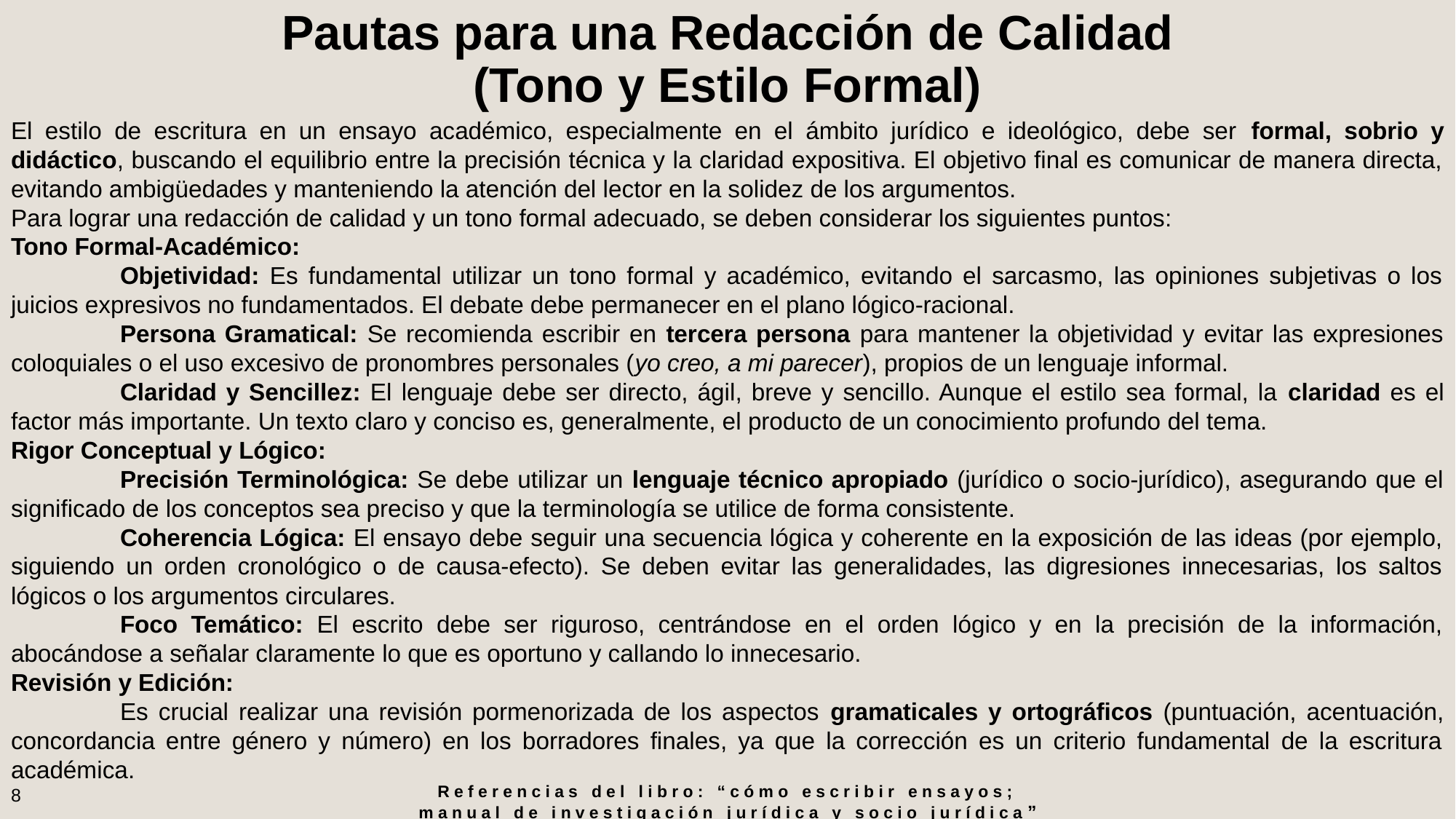

# Pautas para una Redacción de Calidad (Tono y Estilo Formal)
El estilo de escritura en un ensayo académico, especialmente en el ámbito jurídico e ideológico, debe ser formal, sobrio y didáctico, buscando el equilibrio entre la precisión técnica y la claridad expositiva. El objetivo final es comunicar de manera directa, evitando ambigüedades y manteniendo la atención del lector en la solidez de los argumentos.
Para lograr una redacción de calidad y un tono formal adecuado, se deben considerar los siguientes puntos:
Tono Formal-Académico:
	Objetividad: Es fundamental utilizar un tono formal y académico, evitando el sarcasmo, las opiniones subjetivas o los juicios expresivos no fundamentados. El debate debe permanecer en el plano lógico-racional.
	Persona Gramatical: Se recomienda escribir en tercera persona para mantener la objetividad y evitar las expresiones coloquiales o el uso excesivo de pronombres personales (yo creo, a mi parecer), propios de un lenguaje informal.
	Claridad y Sencillez: El lenguaje debe ser directo, ágil, breve y sencillo. Aunque el estilo sea formal, la claridad es el factor más importante. Un texto claro y conciso es, generalmente, el producto de un conocimiento profundo del tema.
Rigor Conceptual y Lógico:
	Precisión Terminológica: Se debe utilizar un lenguaje técnico apropiado (jurídico o socio-jurídico), asegurando que el significado de los conceptos sea preciso y que la terminología se utilice de forma consistente.
	Coherencia Lógica: El ensayo debe seguir una secuencia lógica y coherente en la exposición de las ideas (por ejemplo, siguiendo un orden cronológico o de causa-efecto). Se deben evitar las generalidades, las digresiones innecesarias, los saltos lógicos o los argumentos circulares.
	Foco Temático: El escrito debe ser riguroso, centrándose en el orden lógico y en la precisión de la información, abocándose a señalar claramente lo que es oportuno y callando lo innecesario.
Revisión y Edición:
	Es crucial realizar una revisión pormenorizada de los aspectos gramaticales y ortográficos (puntuación, acentuación, concordancia entre género y número) en los borradores finales, ya que la corrección es un criterio fundamental de la escritura académica.

8

Referencias del libro: “cómo escribir ensayos; manual de investigación jurídica y socio jurídica”